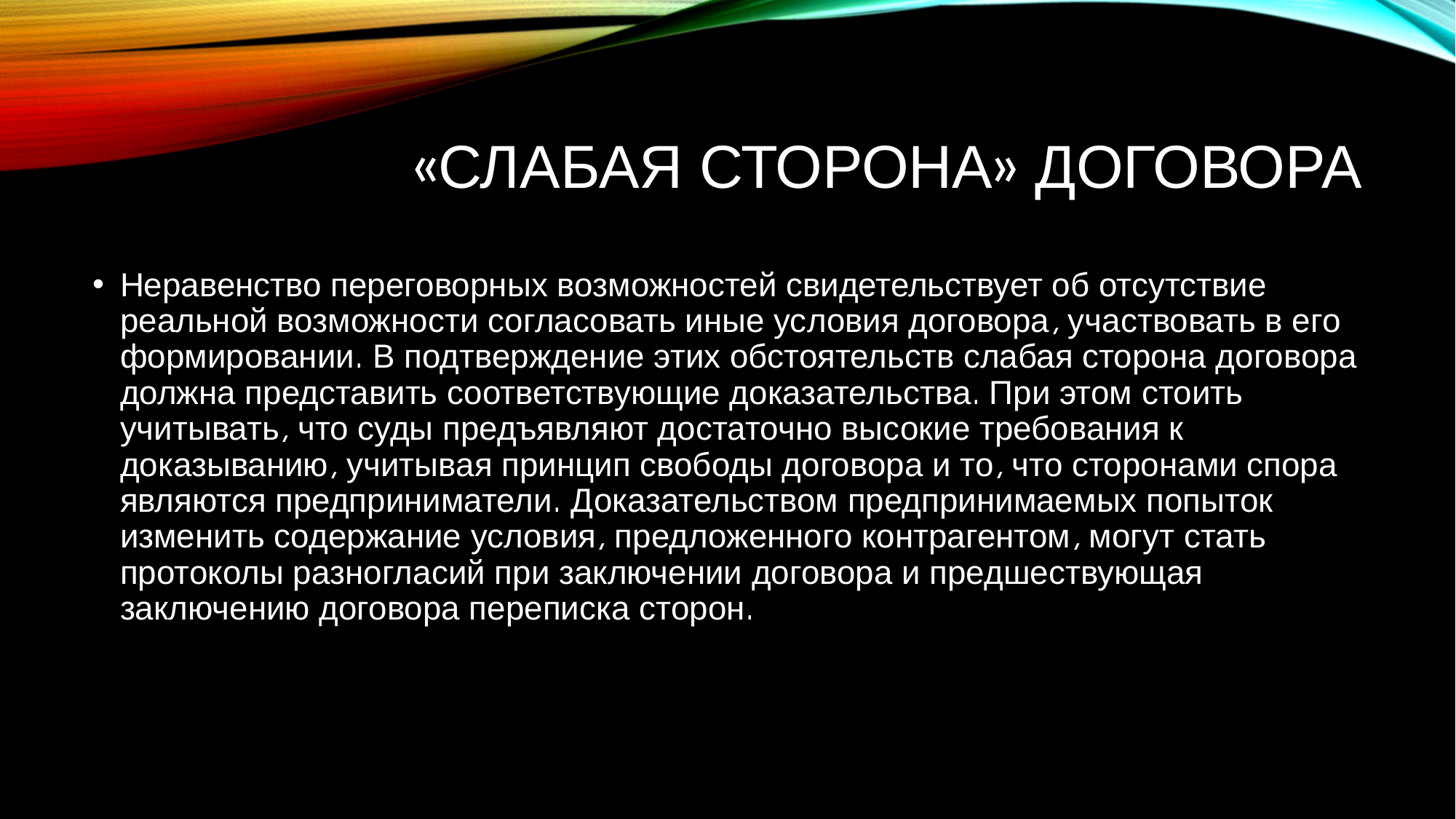

# «Слабая сторона» договора
Неравенство переговорных возможностей свидетельствует об отсутствие реальной возможности согласовать иные условия договора, участвовать в его формировании. В подтверждение этих обстоятельств слабая сторона договора должна представить соответствующие доказательства. При этом стоить учитывать, что суды предъявляют достаточно высокие требования к доказыванию, учитывая принцип свободы договора и то, что сторонами спора являются предприниматели. Доказательством предпринимаемых попыток изменить содержание условия, предложенного контрагентом, могут стать протоколы разногласий при заключении договора и предшествующая заключению договора переписка сторон.